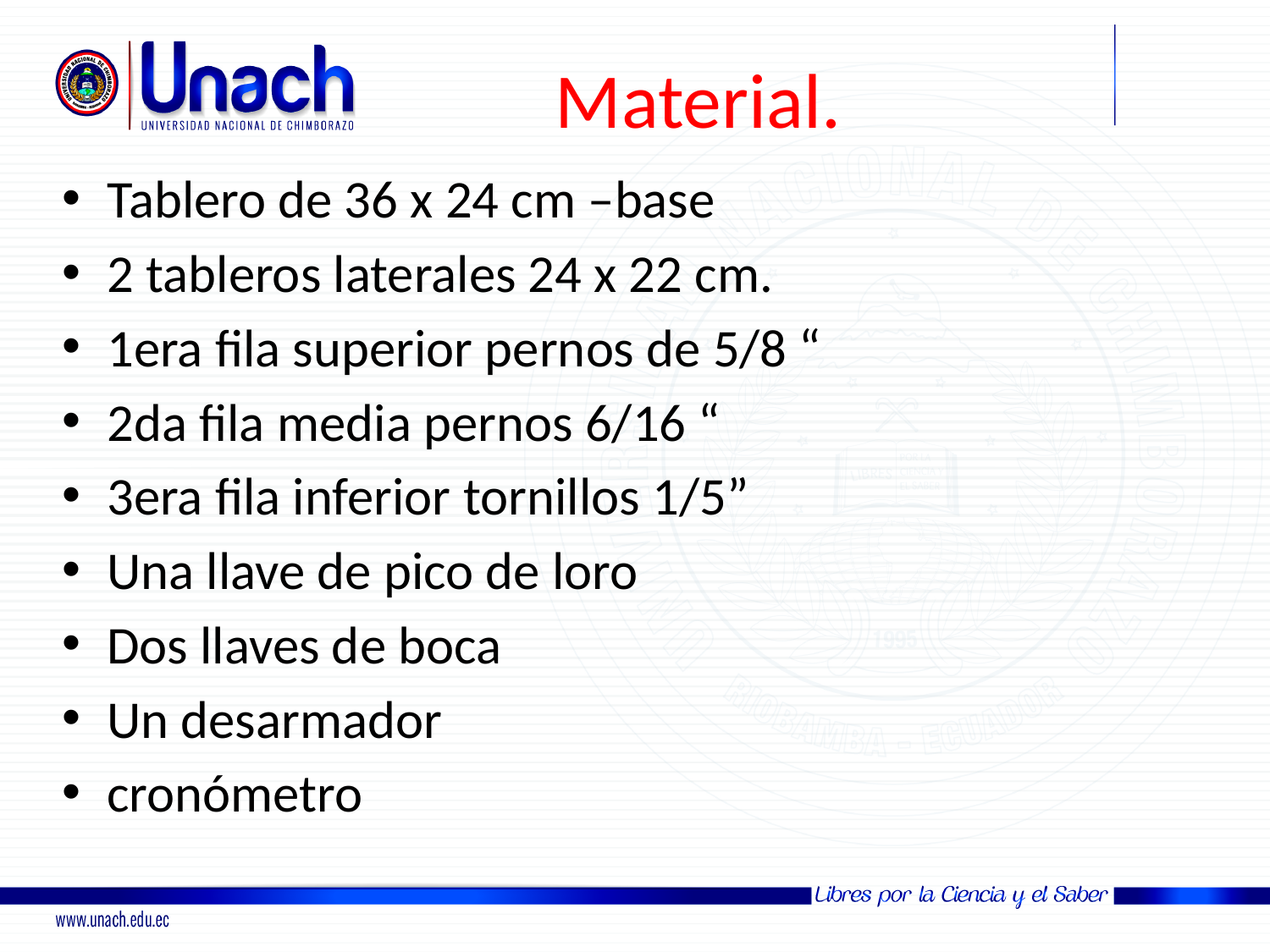

# Material.
Tablero de 36 x 24 cm –base
2 tableros laterales 24 x 22 cm.
1era fila superior pernos de 5/8 “
2da fila media pernos 6/16 “
3era fila inferior tornillos 1/5”
Una llave de pico de loro
Dos llaves de boca
Un desarmador
cronómetro